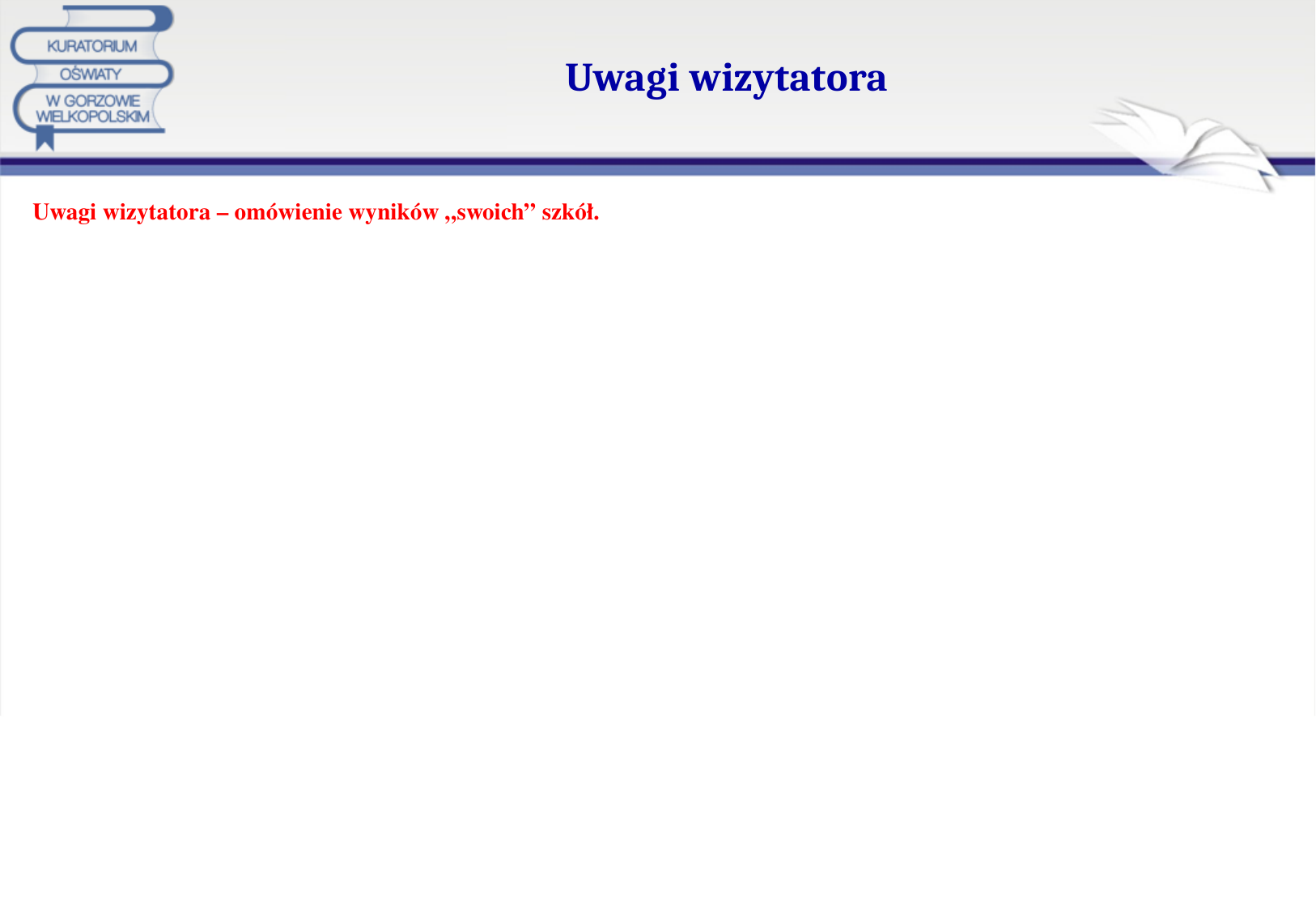

# Uwagi wizytatora
Uwagi wizytatora – omówienie wyników „swoich” szkół.